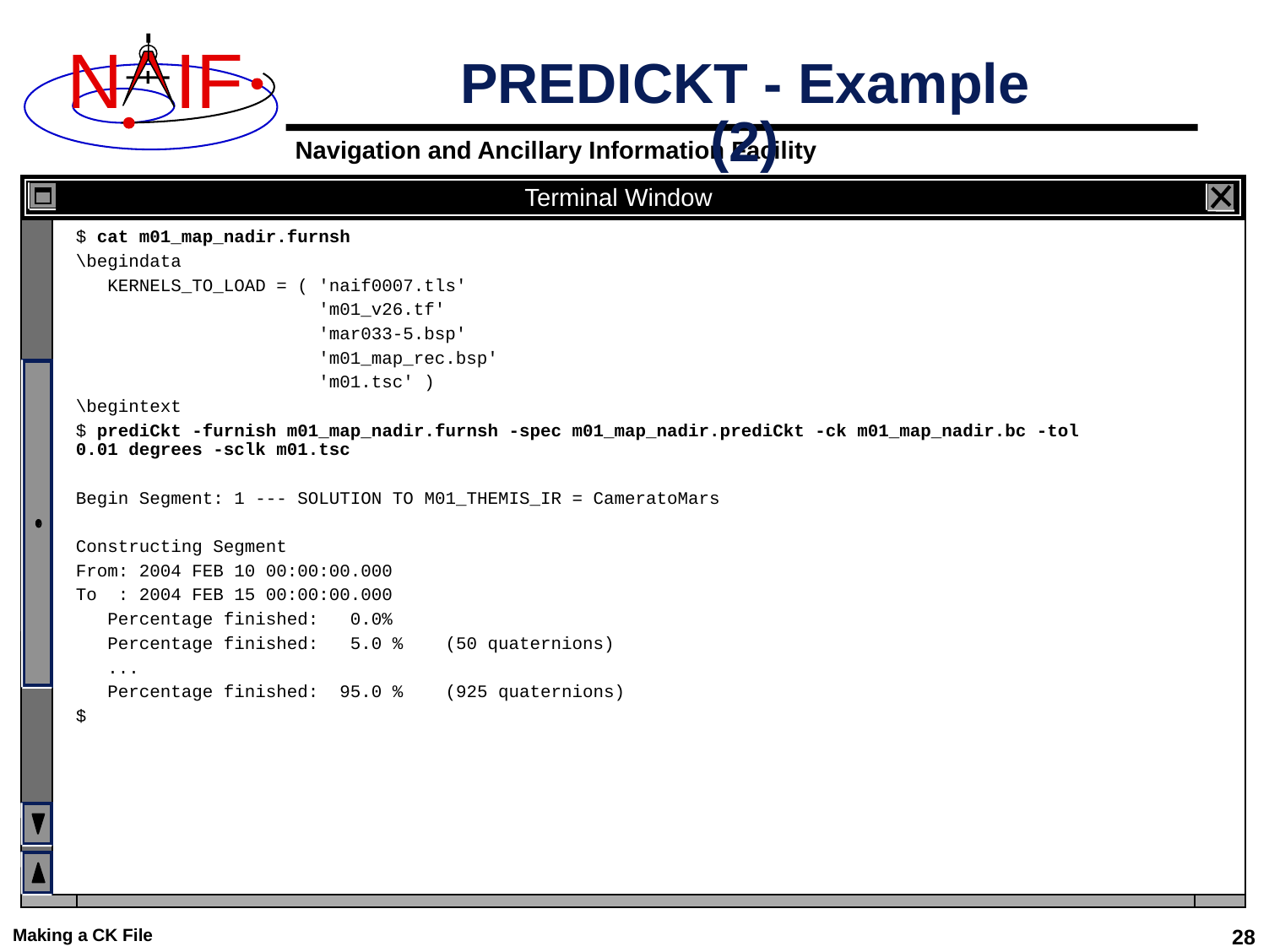

# PREDICKT - Example (2)

Terminal Window

$ cat m01_map_nadir.furnsh
\begindata
   KERNELS_TO_LOAD = ( 'naif0007.tls'
                       'm01_v26.tf'
                       'mar033-5.bsp'
                       'm01_map_rec.bsp'
                       'm01.tsc' )
\begintext
$ prediCkt -furnish m01_map_nadir.furnsh -spec m01_map_nadir.prediCkt -ck m01_map_nadir.bc -tol 0.01 degrees -sclk m01.tsc

Begin Segment: 1 --- SOLUTION TO M01_THEMIS_IR = CameratoMars

Constructing Segment
From: 2004 FEB 10 00:00:00.000
To  : 2004 FEB 15 00:00:00.000
   Percentage finished:   0.0%
   Percentage finished:   5.0 %    (50 quaternions)
   ...
   Percentage finished:  95.0 %    (925 quaternions)
$
Making a CK File
28